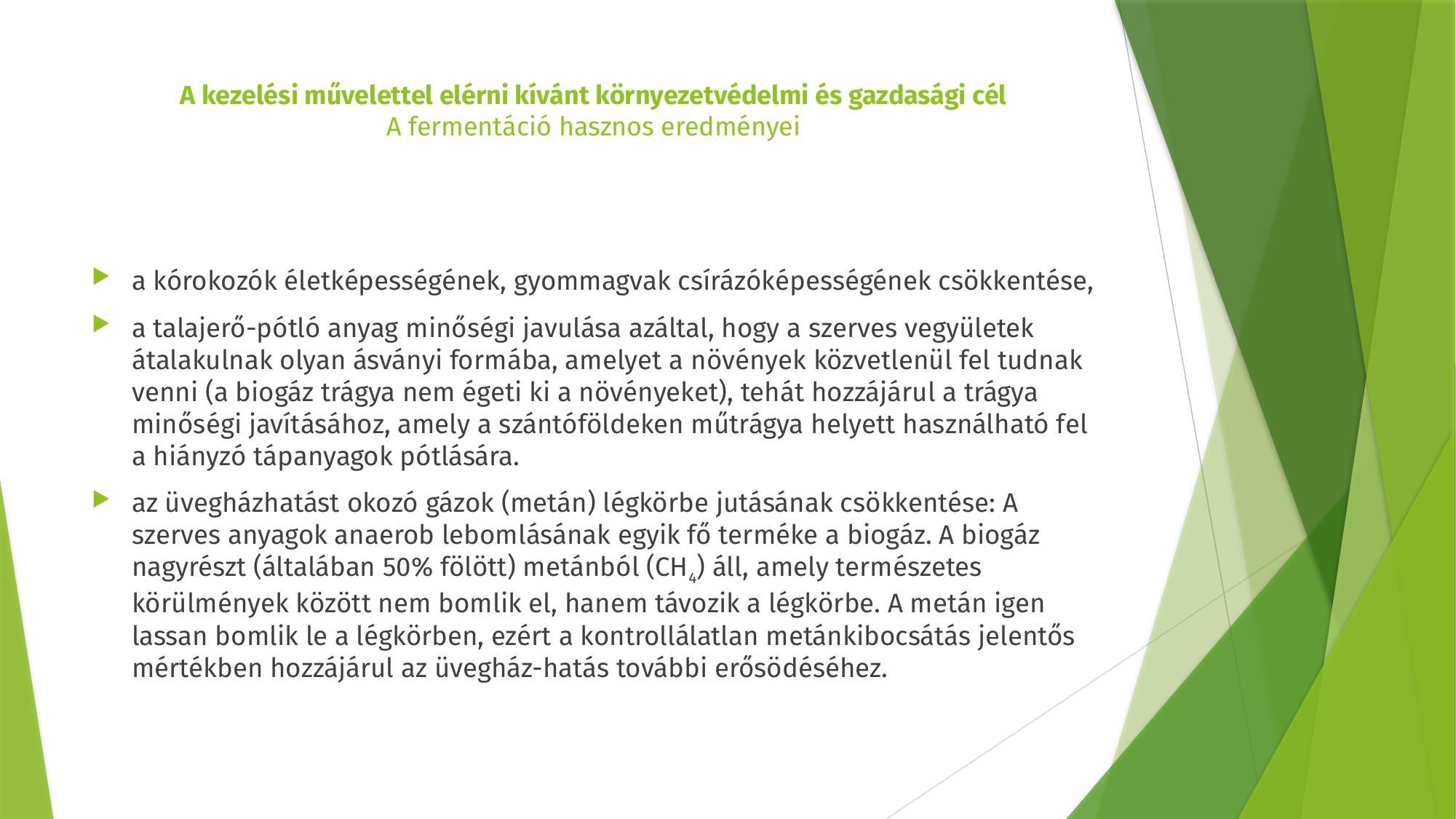

# A kezelési művelettel elérni kívánt környezetvédelmi és gazdasági cél A fermentáció hasznos eredményei
a kórokozók életképességének, gyommagvak csírázóképességének csökkentése,
a talajerő-pótló anyag minőségi javulása azáltal, hogy a szerves vegyületek átalakulnak olyan ásványi formába, amelyet a növények közvetlenül fel tudnak venni (a biogáz trágya nem égeti ki a növényeket), tehát hozzájárul a trágya minőségi javításához, amely a szántóföldeken műtrágya helyett használható fel a hiányzó tápanyagok pótlására.
az üvegházhatást okozó gázok (metán) légkörbe jutásának csökkentése: A szerves anyagok anaerob lebomlásának egyik fő terméke a biogáz. A biogáz nagyrészt (általában 50% fölött) metánból (CH4) áll, amely természetes körülmények között nem bomlik el, hanem távozik a légkörbe. A metán igen lassan bomlik le a légkörben, ezért a kontrollálatlan metánkibocsátás jelentős mértékben hozzájárul az üvegház-hatás további erősödéséhez.